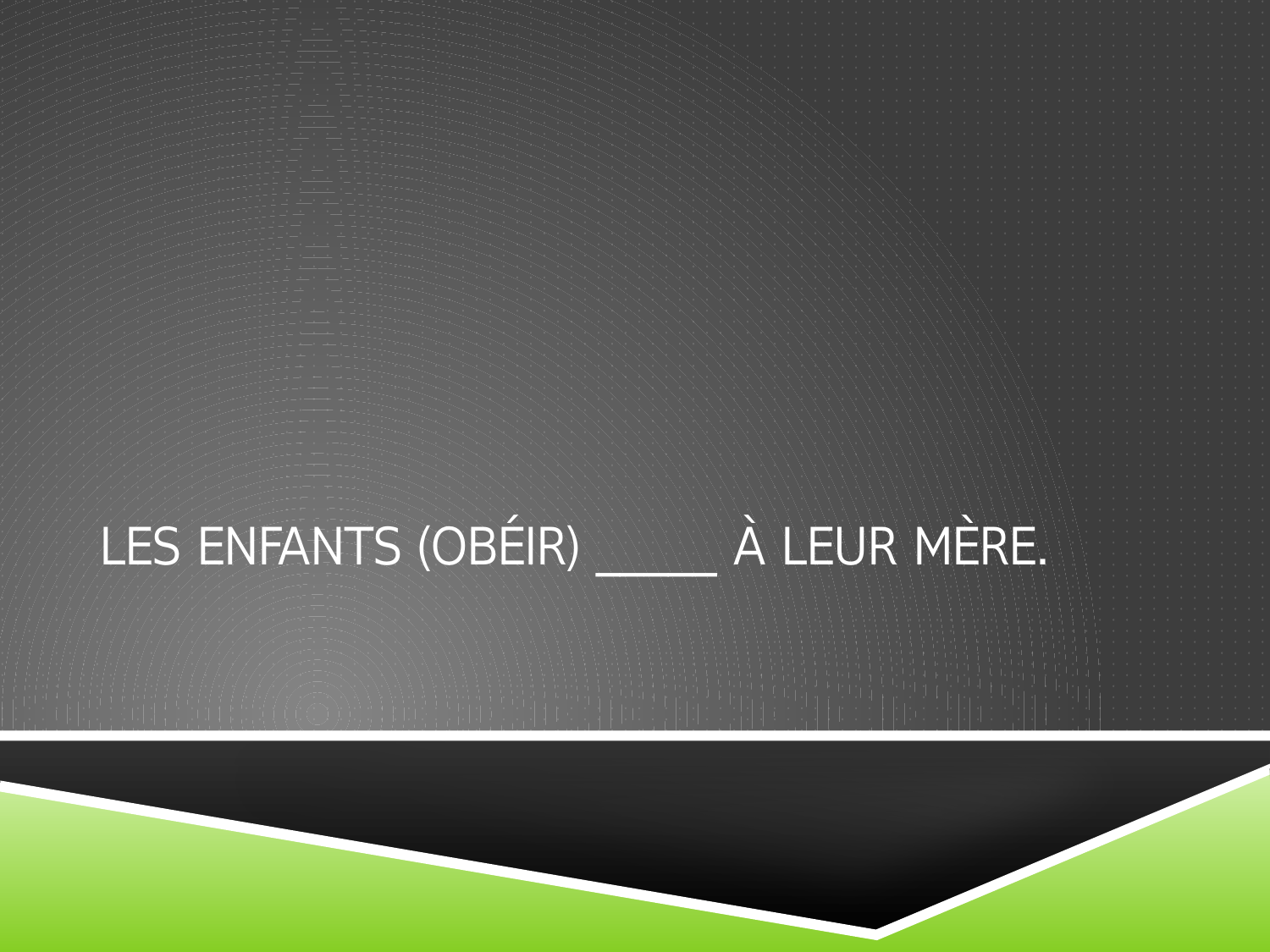

# Les enfants (obéir) _____ à leur mère.